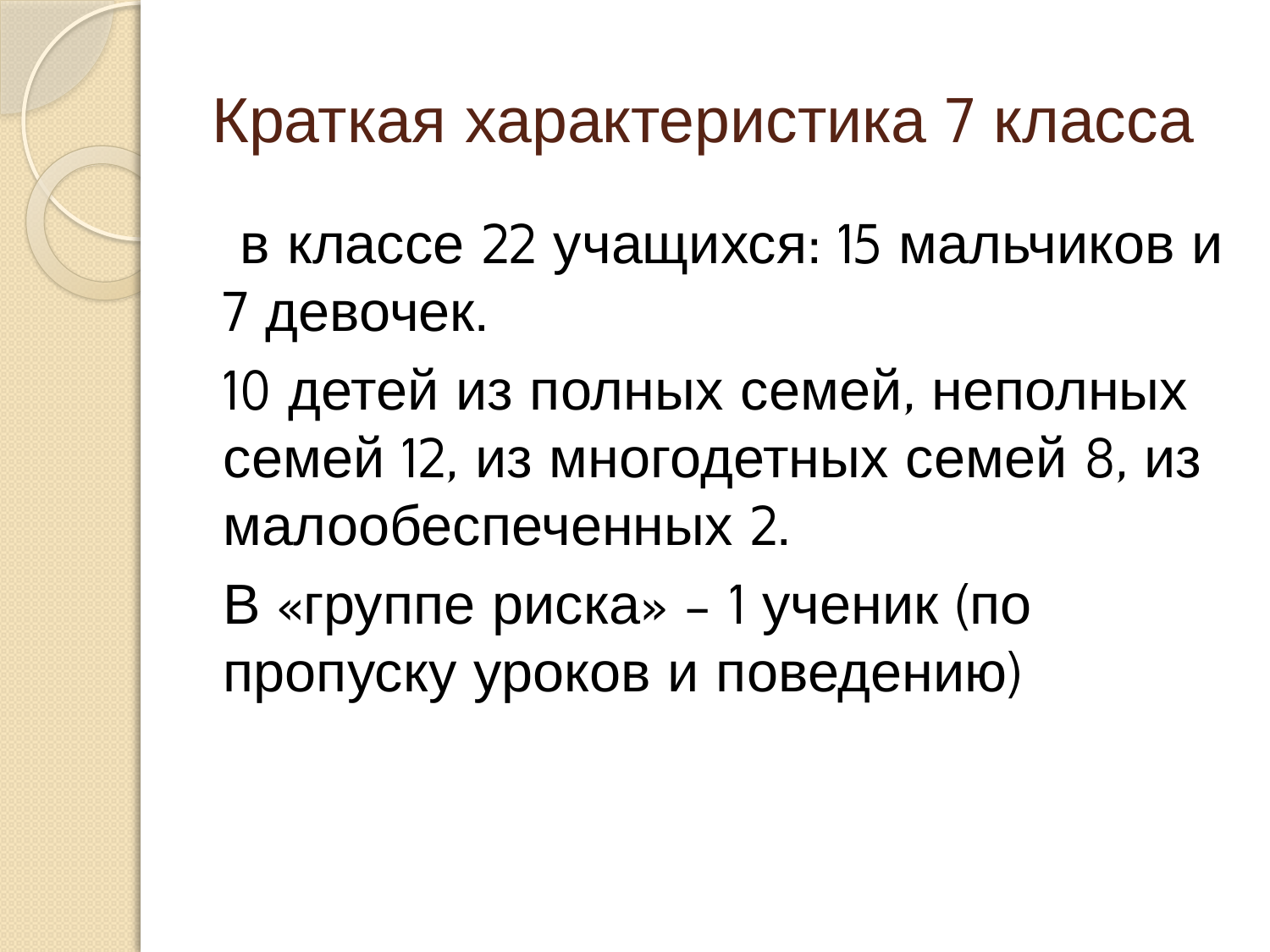

# Краткая характеристика 7 класса
 в классе 22 учащихся: 15 мальчиков и 7 девочек.
10 детей из полных семей, неполных семей 12, из многодетных семей 8, из малообеспеченных 2.
В «группе риска» – 1 ученик (по пропуску уроков и поведению)